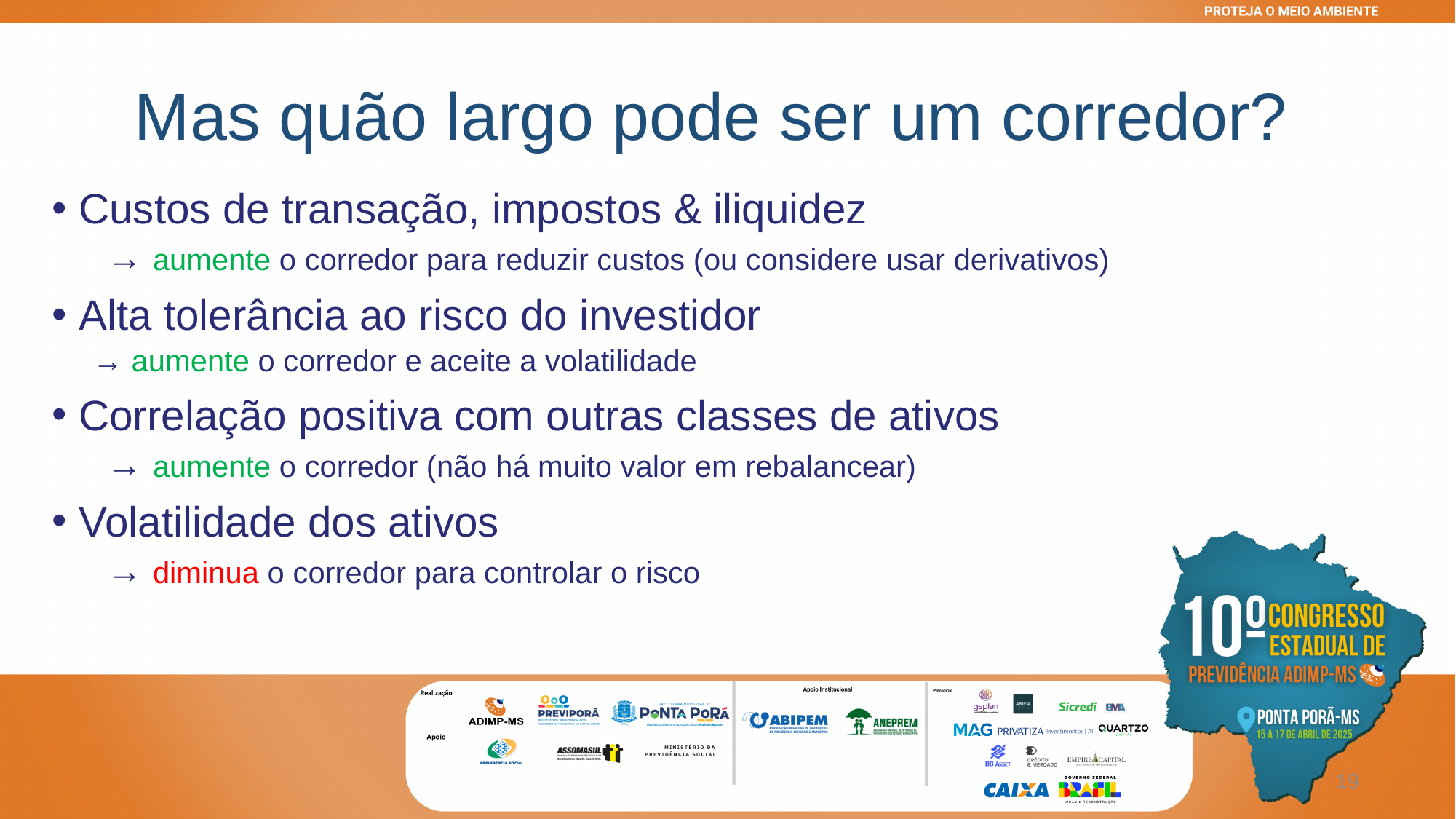

# Mas quão largo pode ser um corredor?
Custos de transação, impostos & iliquidez
→ aumente o corredor para reduzir custos (ou considere usar derivativos)
Alta tolerância ao risco do investidor
→ aumente o corredor e aceite a volatilidade
Correlação positiva com outras classes de ativos
→ aumente o corredor (não há muito valor em rebalancear)
Volatilidade dos ativos
→ diminua o corredor para controlar o risco

19